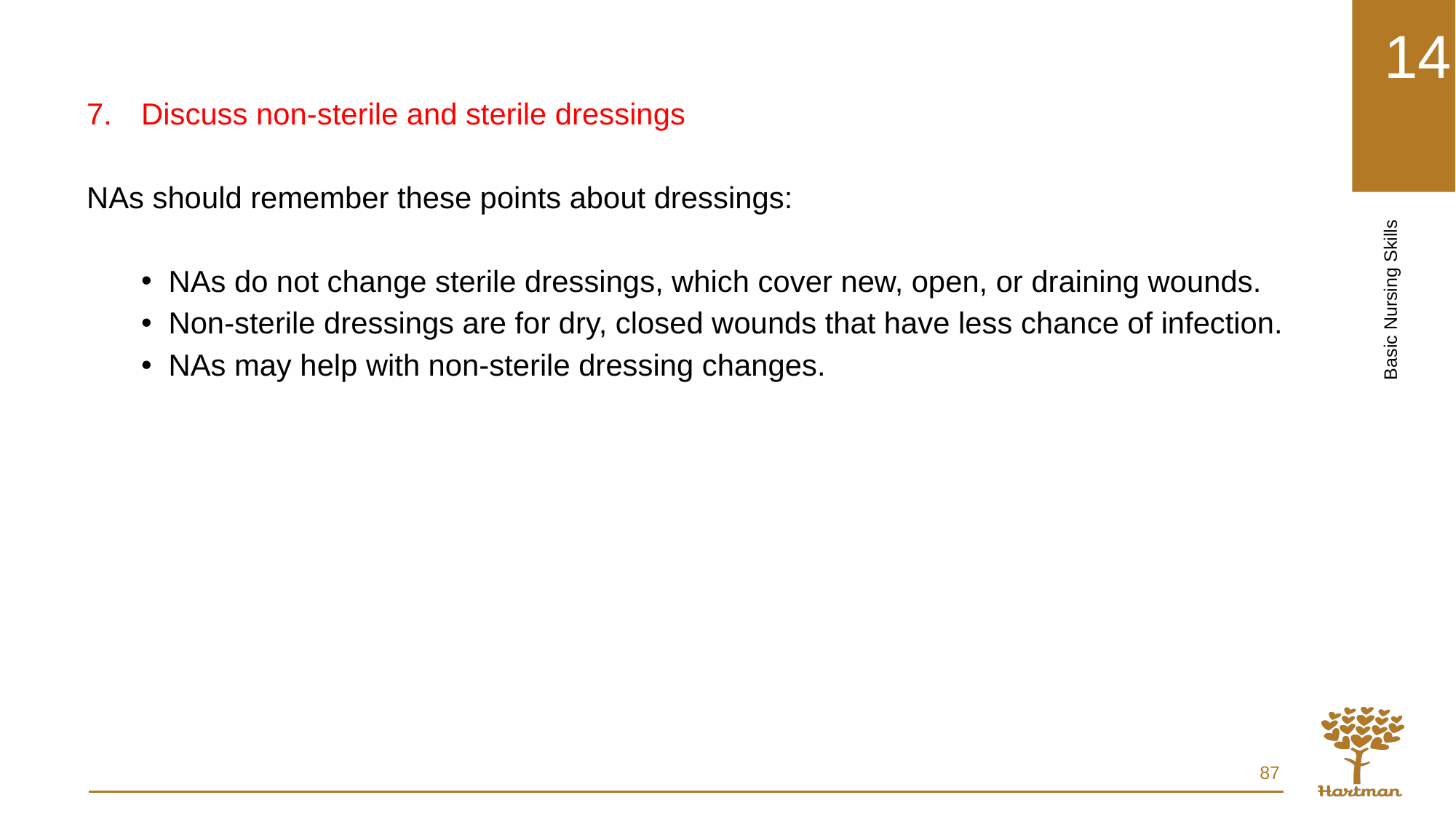

Discuss non-sterile and sterile dressings

NAs should remember these points about dressings:

NAs do not change sterile dressings, which cover new, open, or draining wounds.
Non-sterile dressings are for dry, closed wounds that have less chance of infection.
NAs may help with non-sterile dressing changes.

87